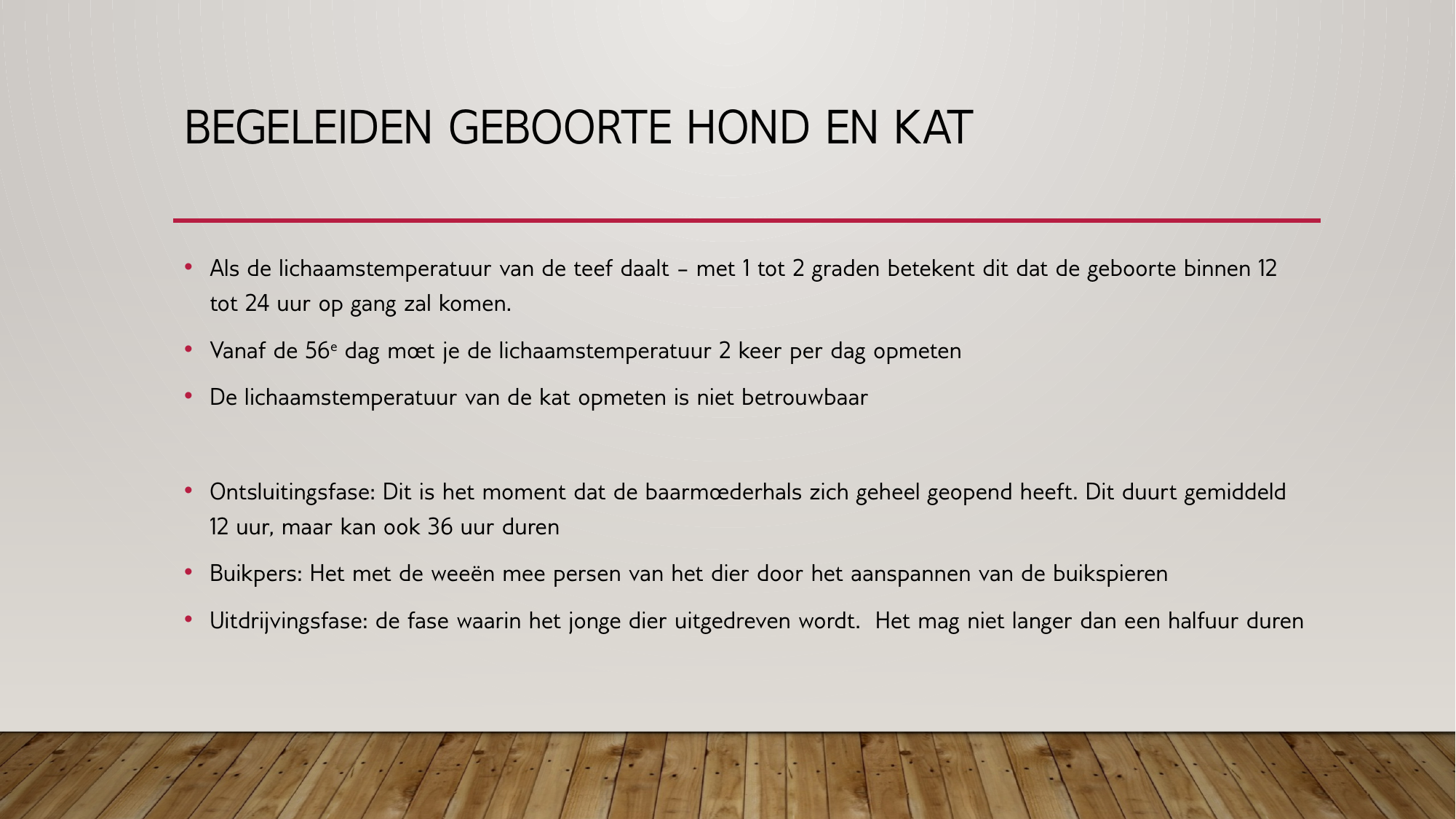

# Begeleiden geboorte hond en kat
Als de lichaamstemperatuur van de teef daalt – met 1 tot 2 graden betekent dit dat de geboorte binnen 12 tot 24 uur op gang zal komen.
Vanaf de 56e dag moet je de lichaamstemperatuur 2 keer per dag opmeten
De lichaamstemperatuur van de kat opmeten is niet betrouwbaar

Ontsluitingsfase: Dit is het moment dat de baarmoederhals zich geheel geopend heeft. Dit duurt gemiddeld 12 uur, maar kan ook 36 uur duren
Buikpers: Het met de weeën mee persen van het dier door het aanspannen van de buikspieren
Uitdrijvingsfase: de fase waarin het jonge dier uitgedreven wordt.  Het mag niet langer dan een halfuur duren